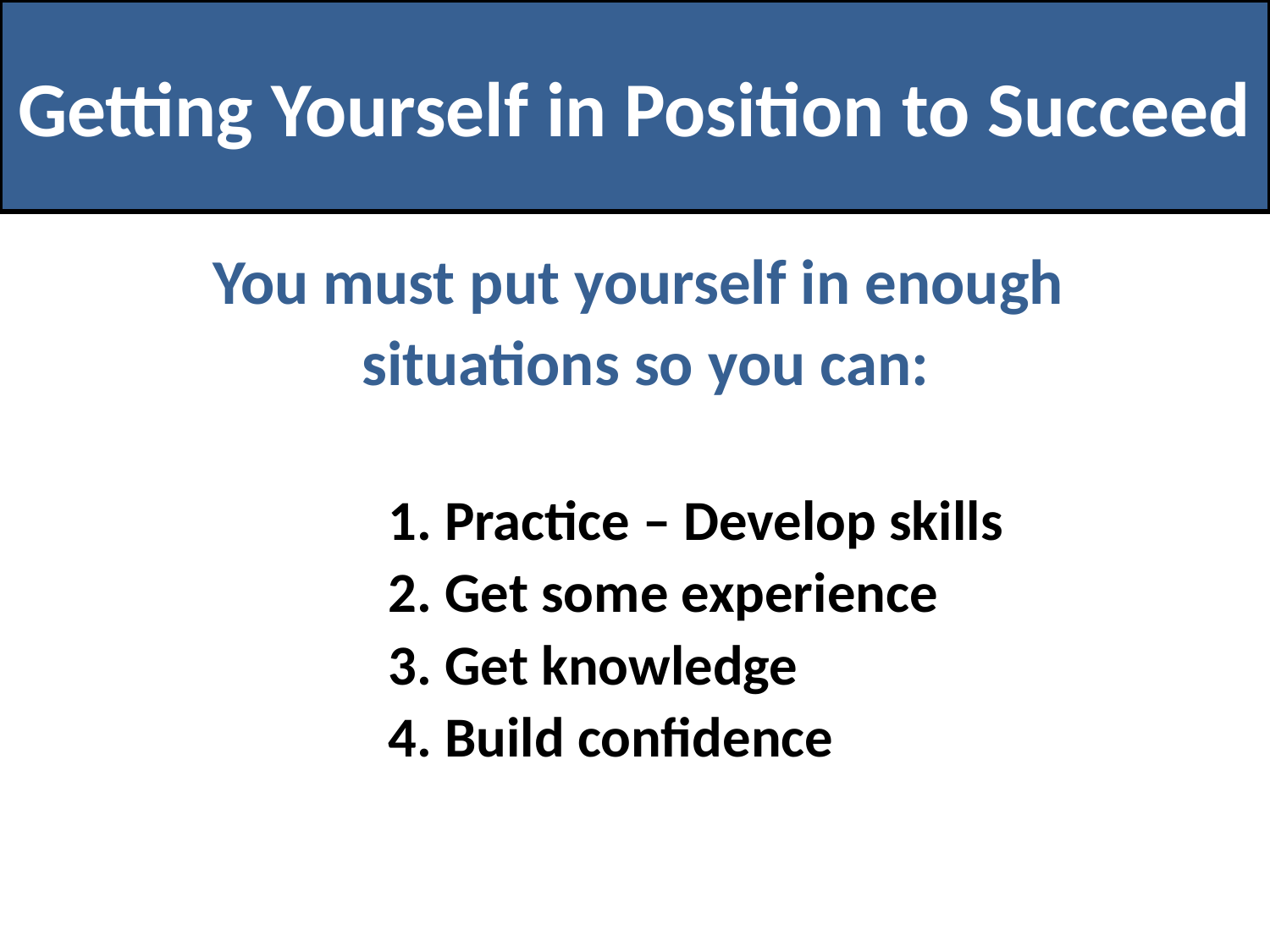

# Getting Yourself in Position to Succeed
You must put yourself in enough
situations so you can:

			1. Practice – Develop skills
			2. Get some experience
			3. Get knowledge
			4. Build confidence